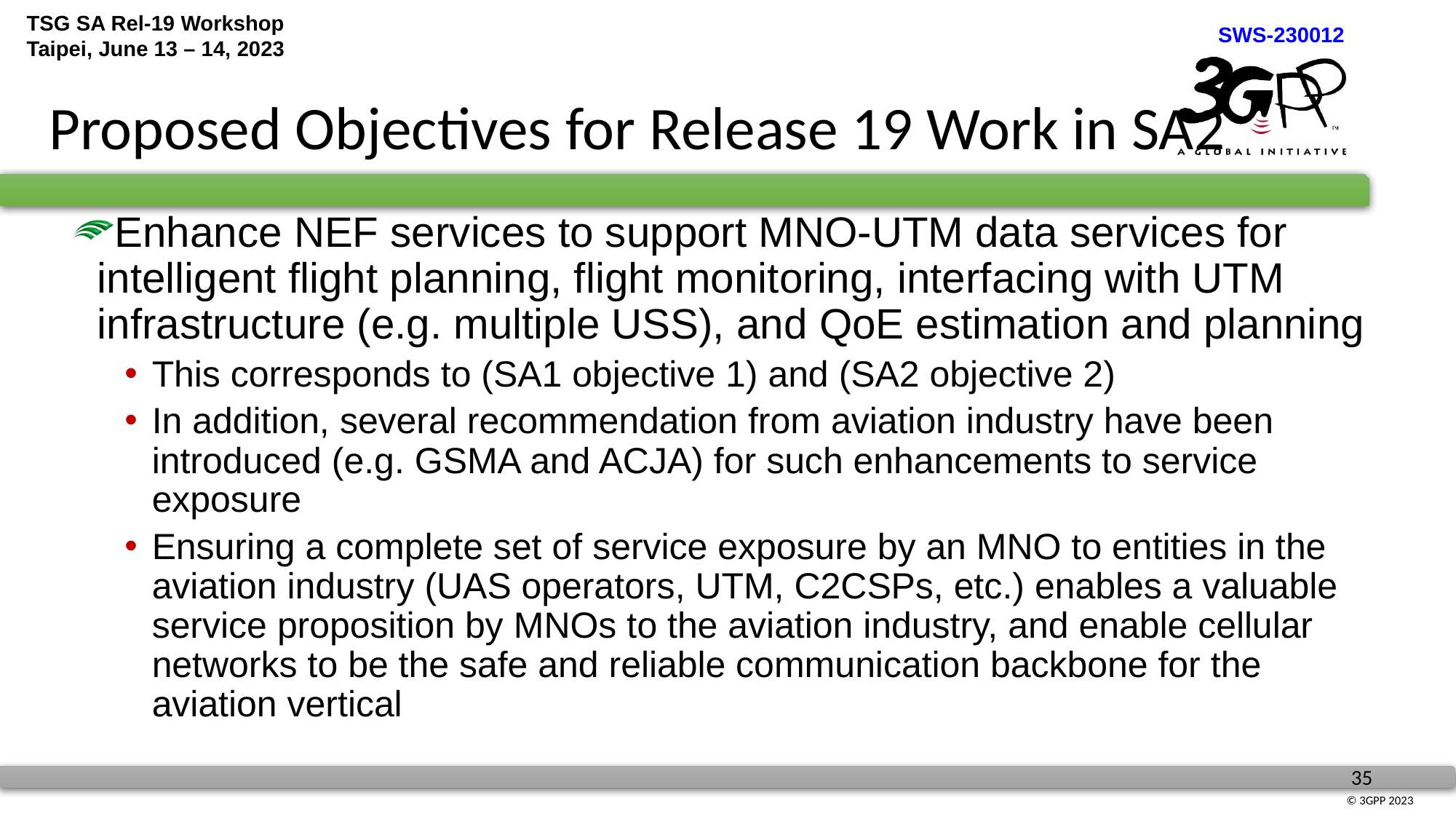

# Proposed Objectives for Release 19 Work in SA2
Enhance NEF services to support MNO-UTM data services for intelligent flight planning, flight monitoring, interfacing with UTM infrastructure (e.g. multiple USS), and QoE estimation and planning​
This corresponds to (SA1 objective 1) and (SA2 objective 2)
In addition, several recommendation from aviation industry have been introduced (e.g. GSMA and ACJA) for such enhancements to service exposure
Ensuring a complete set of service exposure by an MNO to entities in the aviation industry (UAS operators, UTM, C2CSPs, etc.) enables a valuable service proposition by MNOs to the aviation industry, and enable cellular networks to be the safe and reliable communication backbone for the aviation vertical